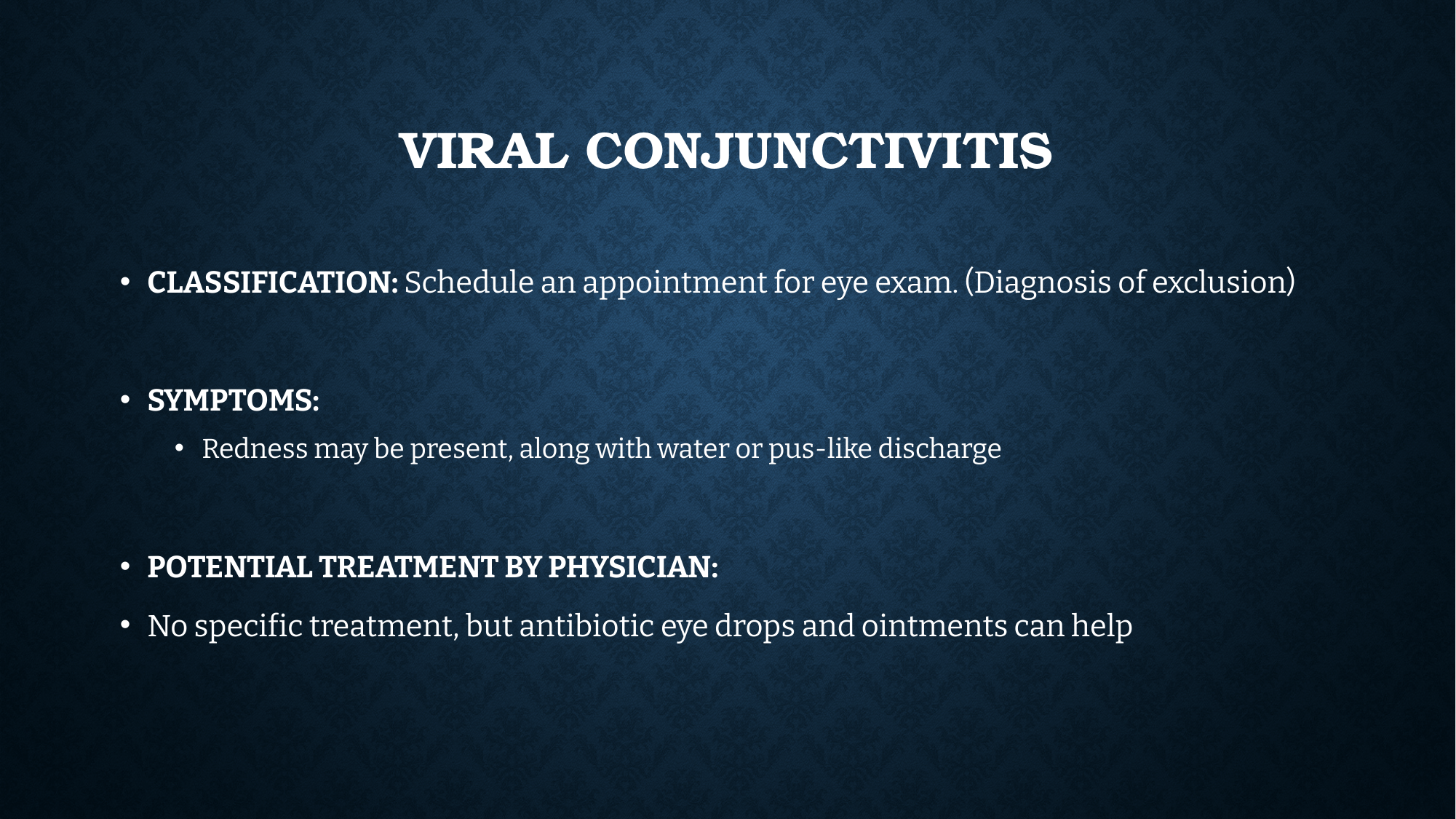

# Viral conjunctivitis
CLASSIFICATION: Schedule an appointment for eye exam. (Diagnosis of exclusion)

SYMPTOMS:
Redness may be present, along with water or pus-like discharge

POTENTIAL TREATMENT BY PHYSICIAN:
No specific treatment, but antibiotic eye drops and ointments can help